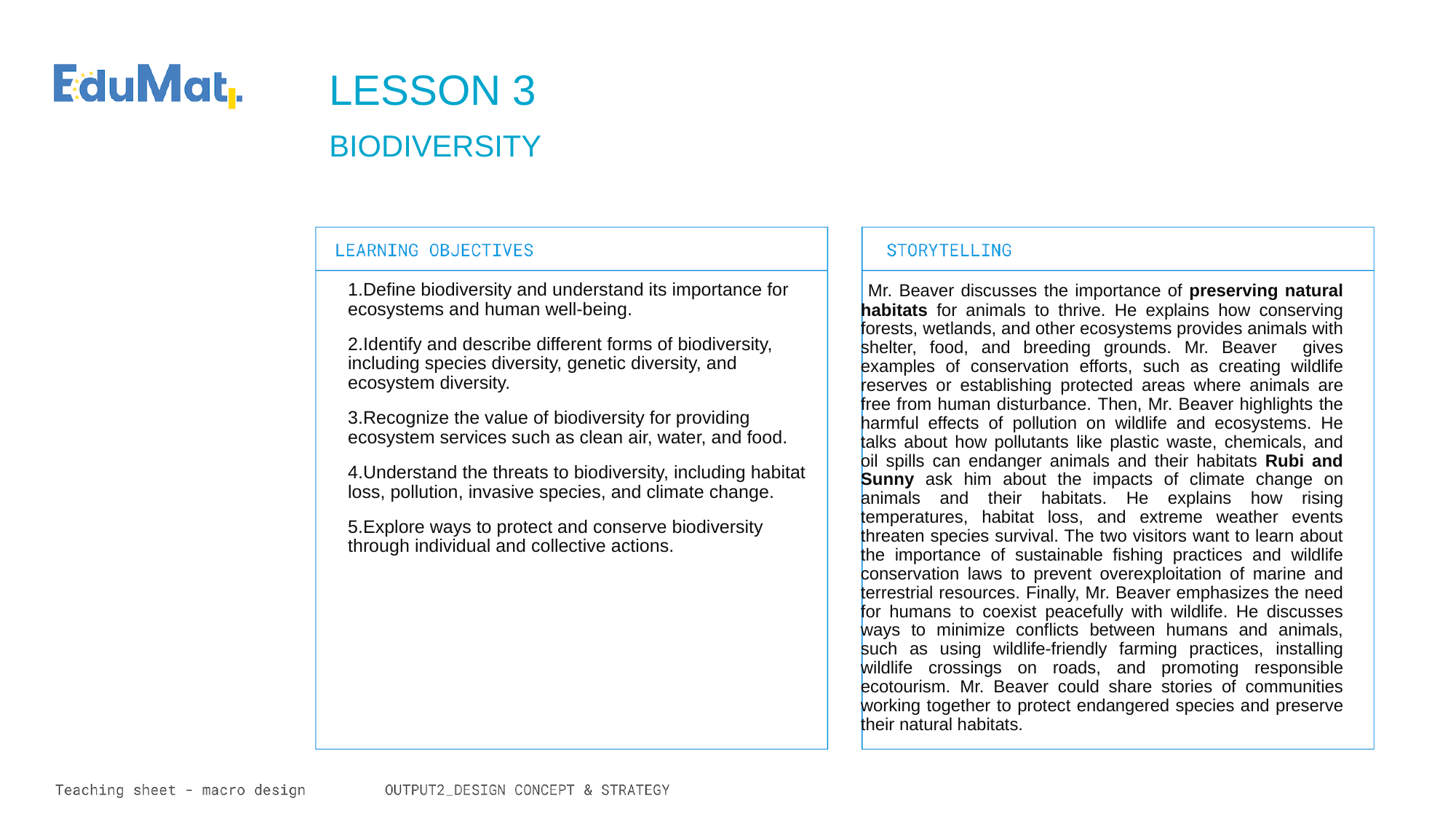

LESSON 3

BIODIVERSITY
Define biodiversity and understand its importance for ecosystems and human well-being.
Identify and describe different forms of biodiversity, including species diversity, genetic diversity, and ecosystem diversity.
Recognize the value of biodiversity for providing ecosystem services such as clean air, water, and food.
Understand the threats to biodiversity, including habitat loss, pollution, invasive species, and climate change.
Explore ways to protect and conserve biodiversity through individual and collective actions.

 Mr. Beaver discusses the importance of preserving natural habitats for animals to thrive. He explains how conserving forests, wetlands, and other ecosystems provides animals with shelter, food, and breeding grounds. Mr. Beaver  gives examples of conservation efforts, such as creating wildlife reserves or establishing protected areas where animals are free from human disturbance. Then, Mr. Beaver highlights the harmful effects of pollution on wildlife and ecosystems. He talks about how pollutants like plastic waste, chemicals, and oil spills can endanger animals and their habitats Rubi and Sunny ask him about the impacts of climate change on animals and their habitats. He explains how rising temperatures, habitat loss, and extreme weather events threaten species survival. The two visitors want to learn about the importance of sustainable fishing practices and wildlife conservation laws to prevent overexploitation of marine and terrestrial resources. Finally, Mr. Beaver emphasizes the need for humans to coexist peacefully with wildlife. He discusses ways to minimize conflicts between humans and animals, such as using wildlife-friendly farming practices, installing wildlife crossings on roads, and promoting responsible ecotourism. Mr. Beaver could share stories of communities working together to protect endangered species and preserve their natural habitats.